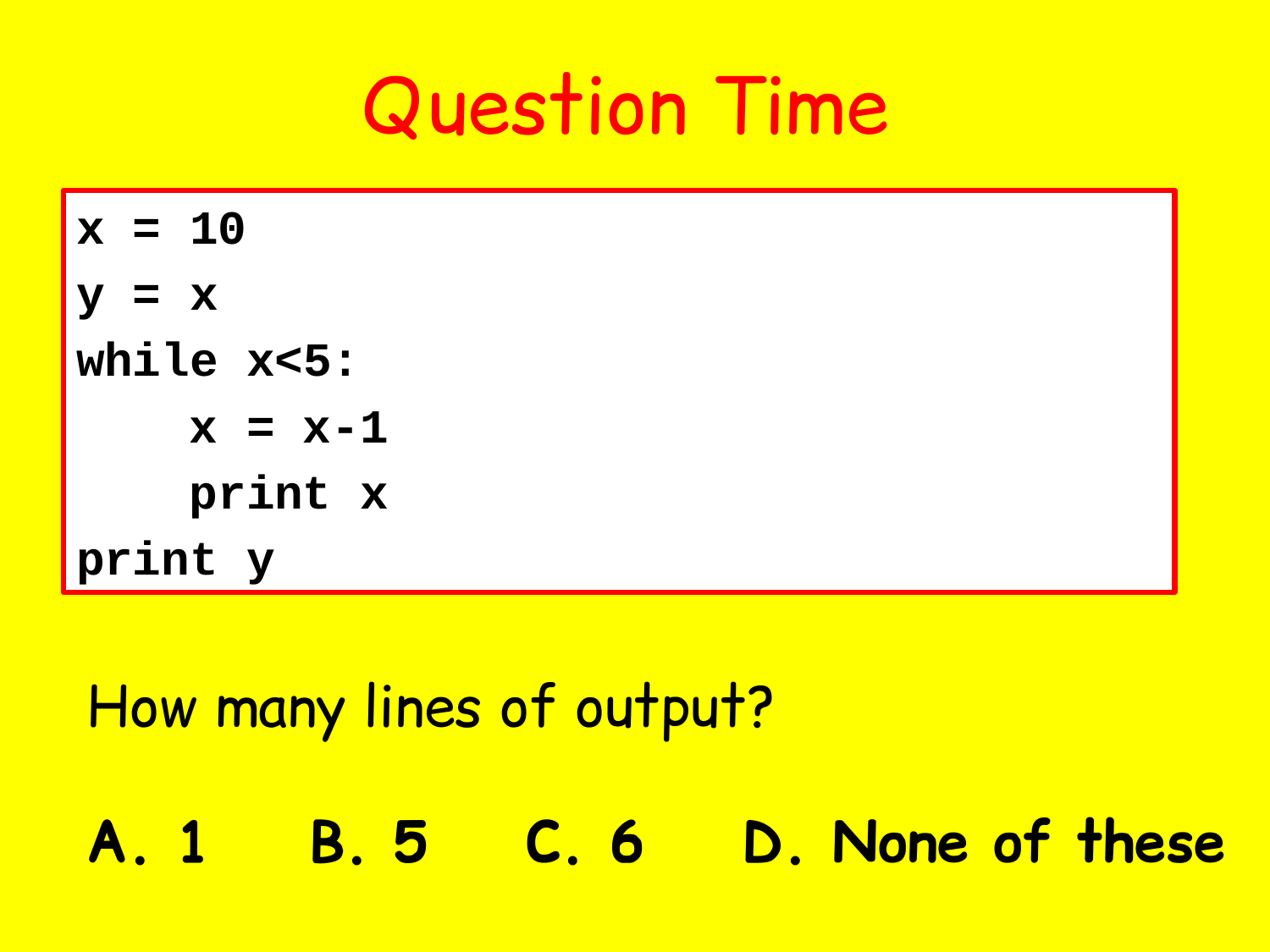

# Question Time
x = 10
y = x
while x<5:
    x = x-1
    print x
print y

How many lines of output?

A. 1    B. 5    C. 6    D. None of these